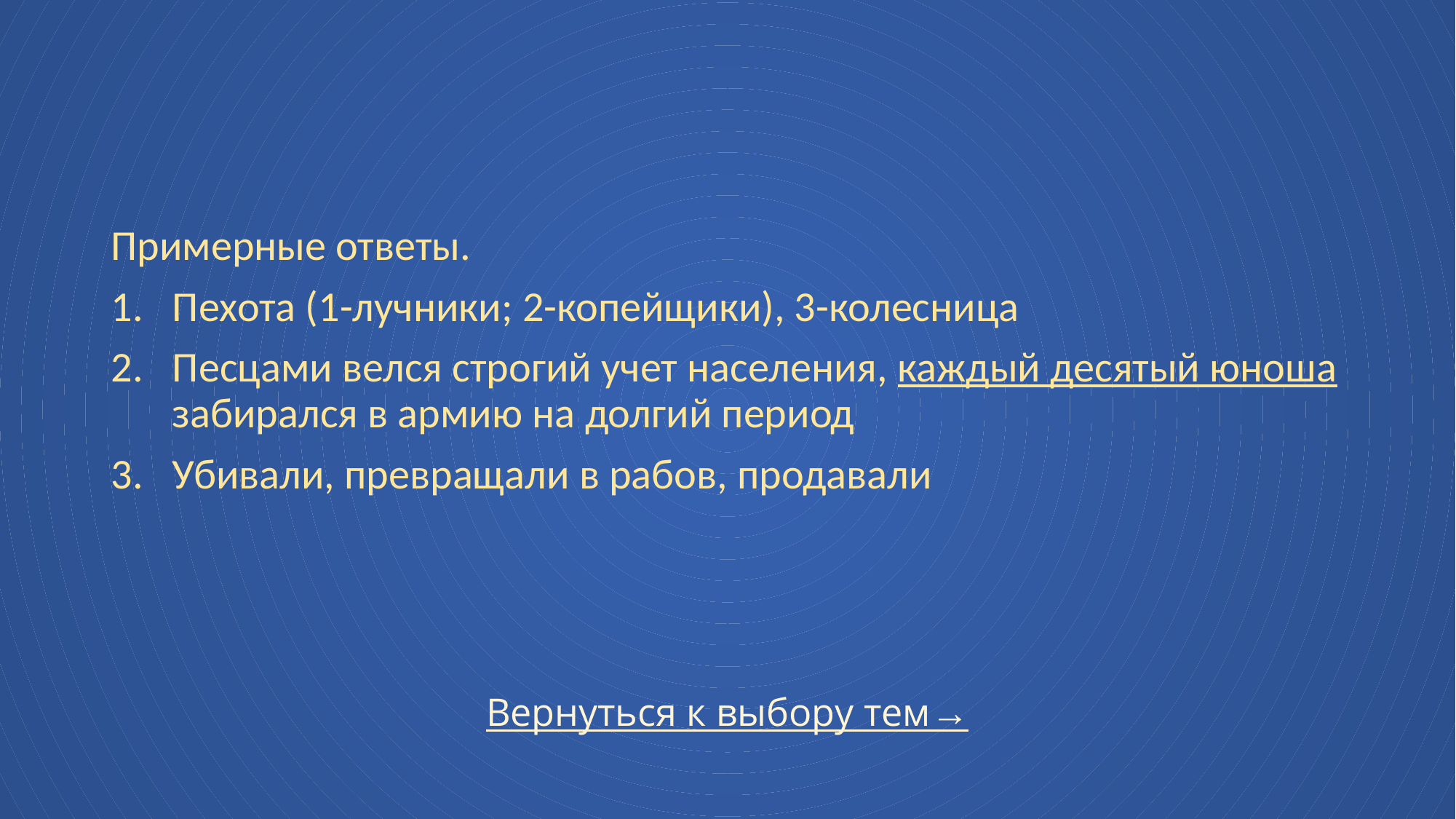

Примерные ответы.
Пехота (1-лучники; 2-копейщики), 3-колесница
Песцами велся строгий учет населения, каждый десятый юноша забирался в армию на долгий период
Убивали, превращали в рабов, продавали

Вернуться к выбору тем→